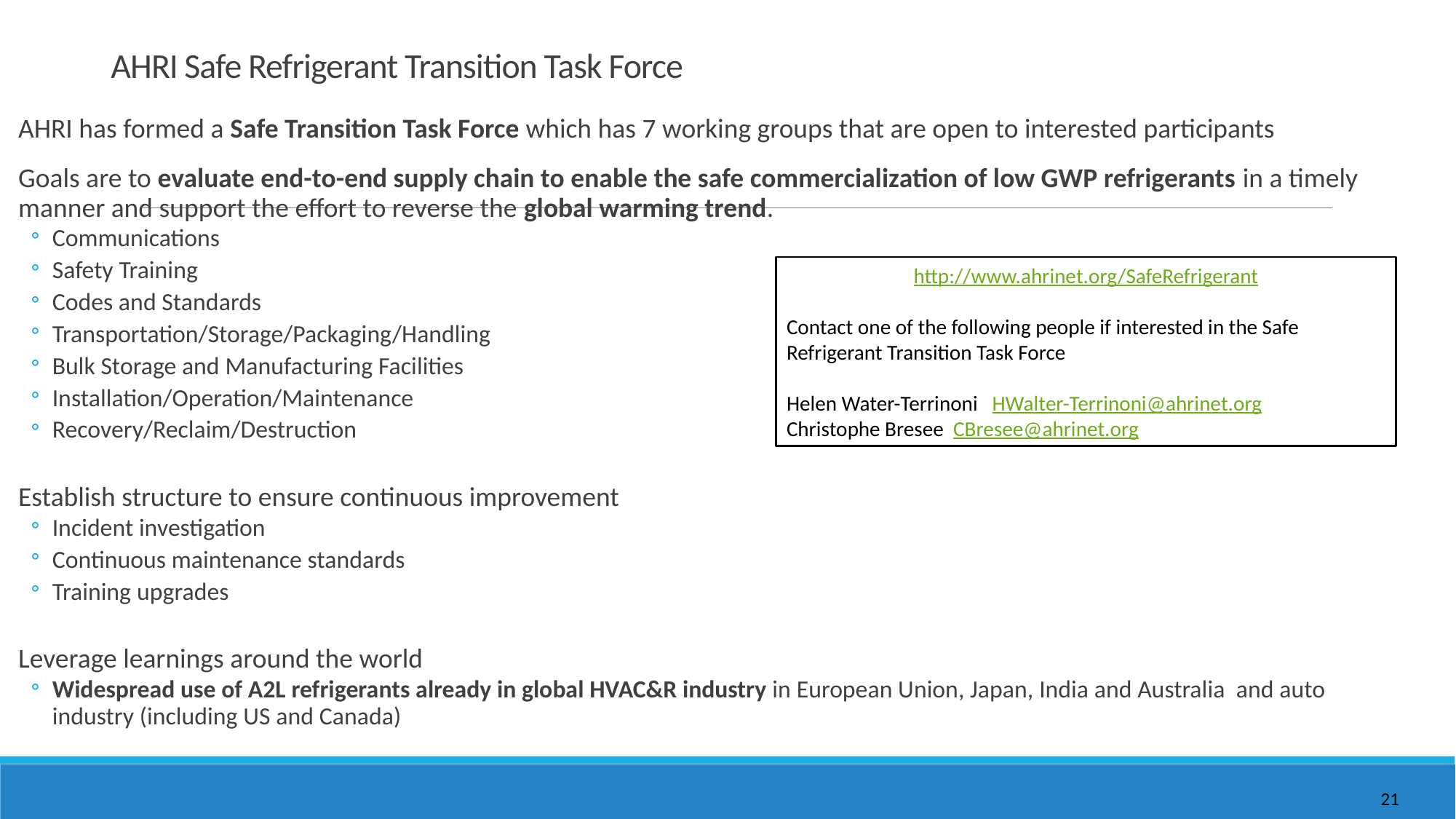

# AHRI Safe Refrigerant Transition Task Force
AHRI has formed a Safe Transition Task Force which has 7 working groups that are open to interested participants
Goals are to evaluate end-to-end supply chain to enable the safe commercialization of low GWP refrigerants in a timely manner and support the effort to reverse the global warming trend.
Communications
Safety Training
Codes and Standards
Transportation/Storage/Packaging/Handling
Bulk Storage and Manufacturing Facilities
Installation/Operation/Maintenance
Recovery/Reclaim/Destruction

Establish structure to ensure continuous improvement
Incident investigation
Continuous maintenance standards
Training upgrades

Leverage learnings around the world
Widespread use of A2L refrigerants already in global HVAC&R industry in European Union, Japan, India and Australia  and auto industry (including US and Canada)
http://www.ahrinet.org/SafeRefrigerant

Contact one of the following people if interested in the Safe Refrigerant Transition Task Force

Helen Water-Terrinoni   HWalter-Terrinoni@ahrinet.org
Christophe Bresee  CBresee@ahrinet.org
21